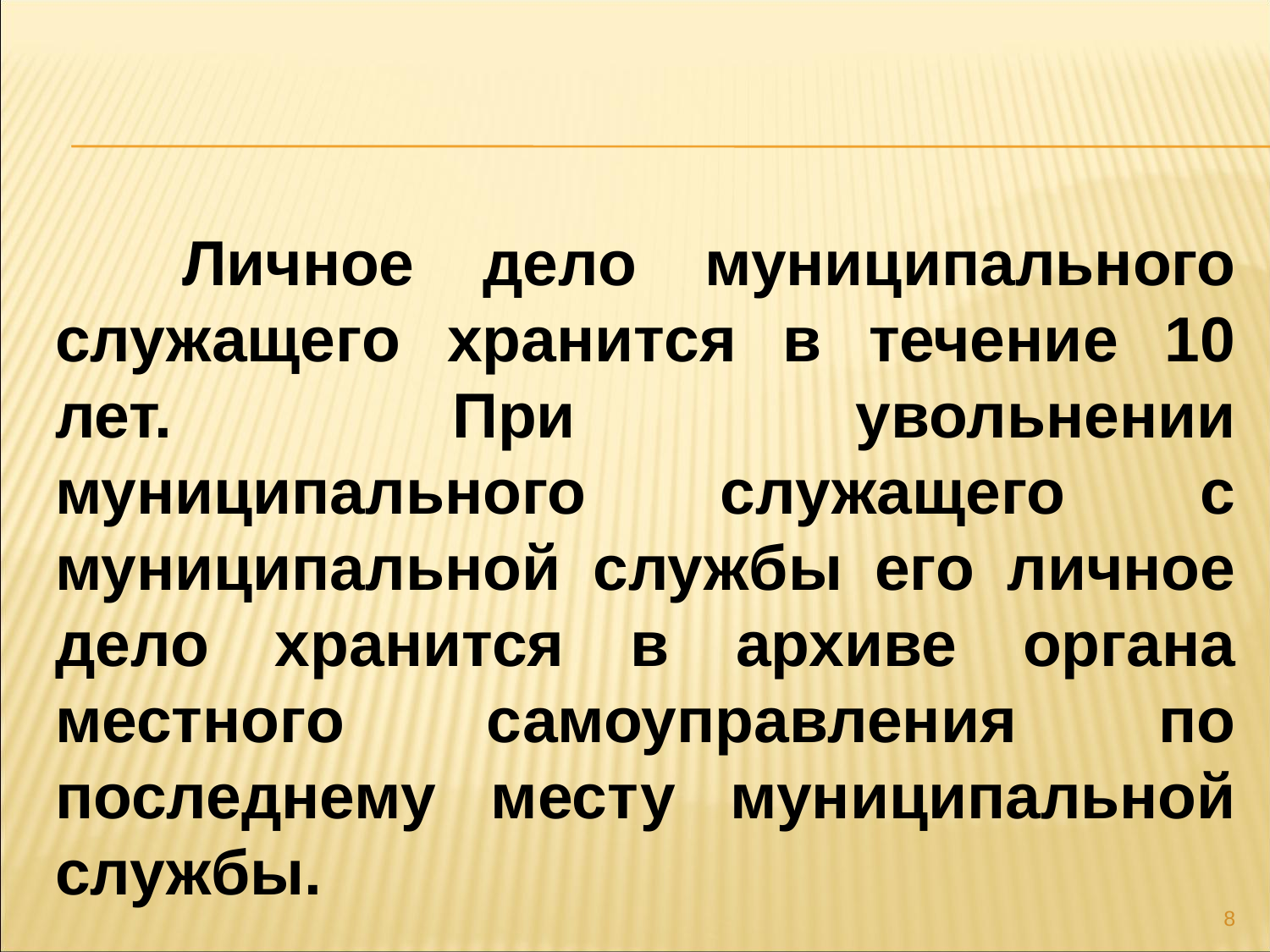

Личное дело муниципального служащего хранится в течение 10 лет. При увольнении муниципального служащего с муниципальной службы его личное дело хранится в архиве органа местного самоуправления по последнему месту муниципальной службы.
8